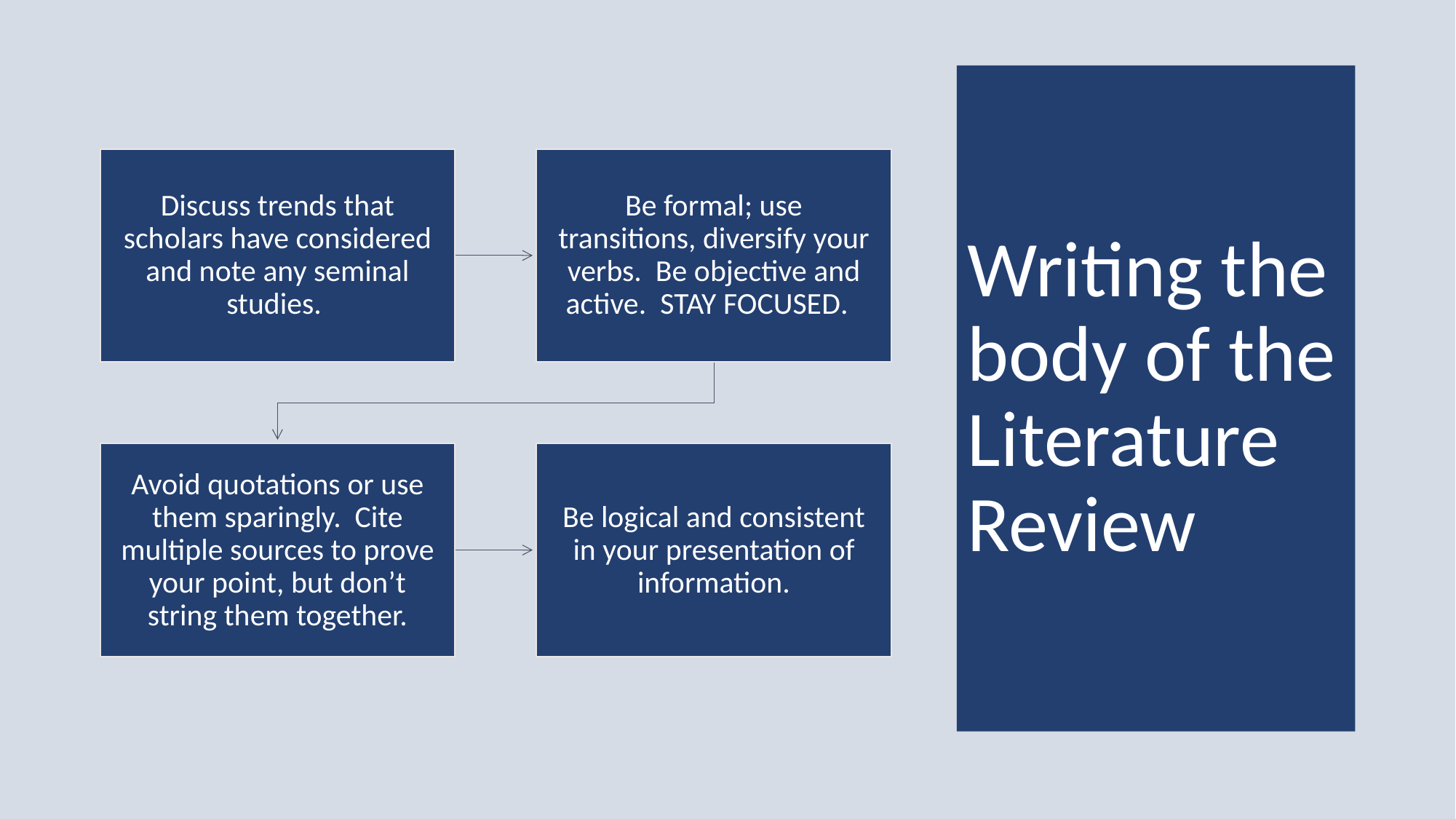

# Writing the body of the Literature Review

Discuss trends that scholars have considered and note any seminal studies.

Be formal; use transitions, diversify your verbs.  Be objective and active.  STAY FOCUSED.

Avoid quotations or use them sparingly.  Cite multiple sources to prove your point, but don’t string them together.
Be logical and consistent in your presentation of information.